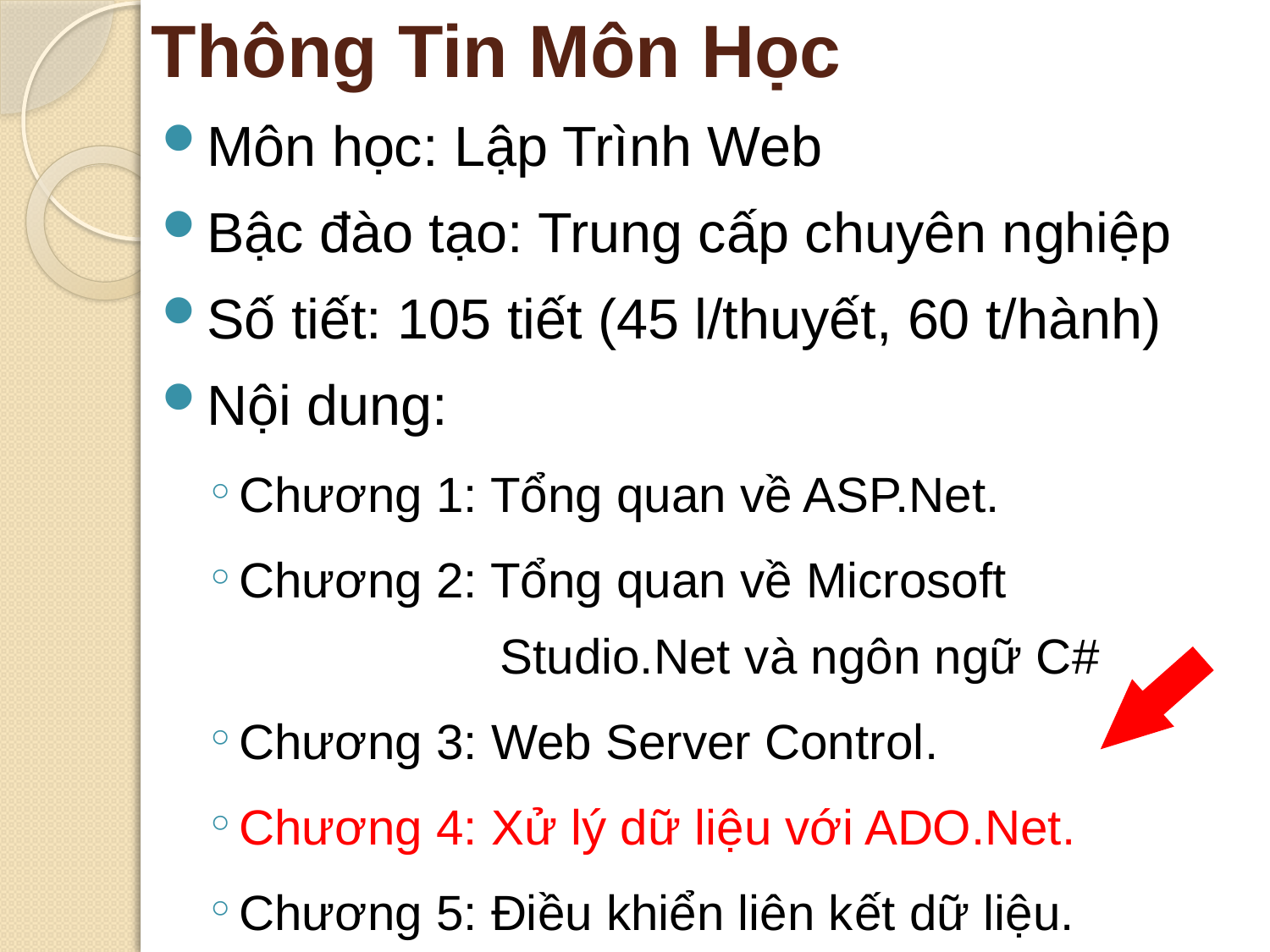

# Thông Tin Môn Học
Môn học: Lập Trình Web
Bậc đào tạo: Trung cấp chuyên nghiệp
Số tiết: 105 tiết (45 l/thuyết, 60 t/hành)
Nội dung:
Chương 1: Tổng quan về ASP.Net.
Chương 2: Tổng quan về Microsoft
                   Studio.Net và ngôn ngữ C#
Chương 3: Web Server Control.
Chương 4: Xử lý dữ liệu với ADO.Net.
Chương 5: Điều khiển liên kết dữ liệu.